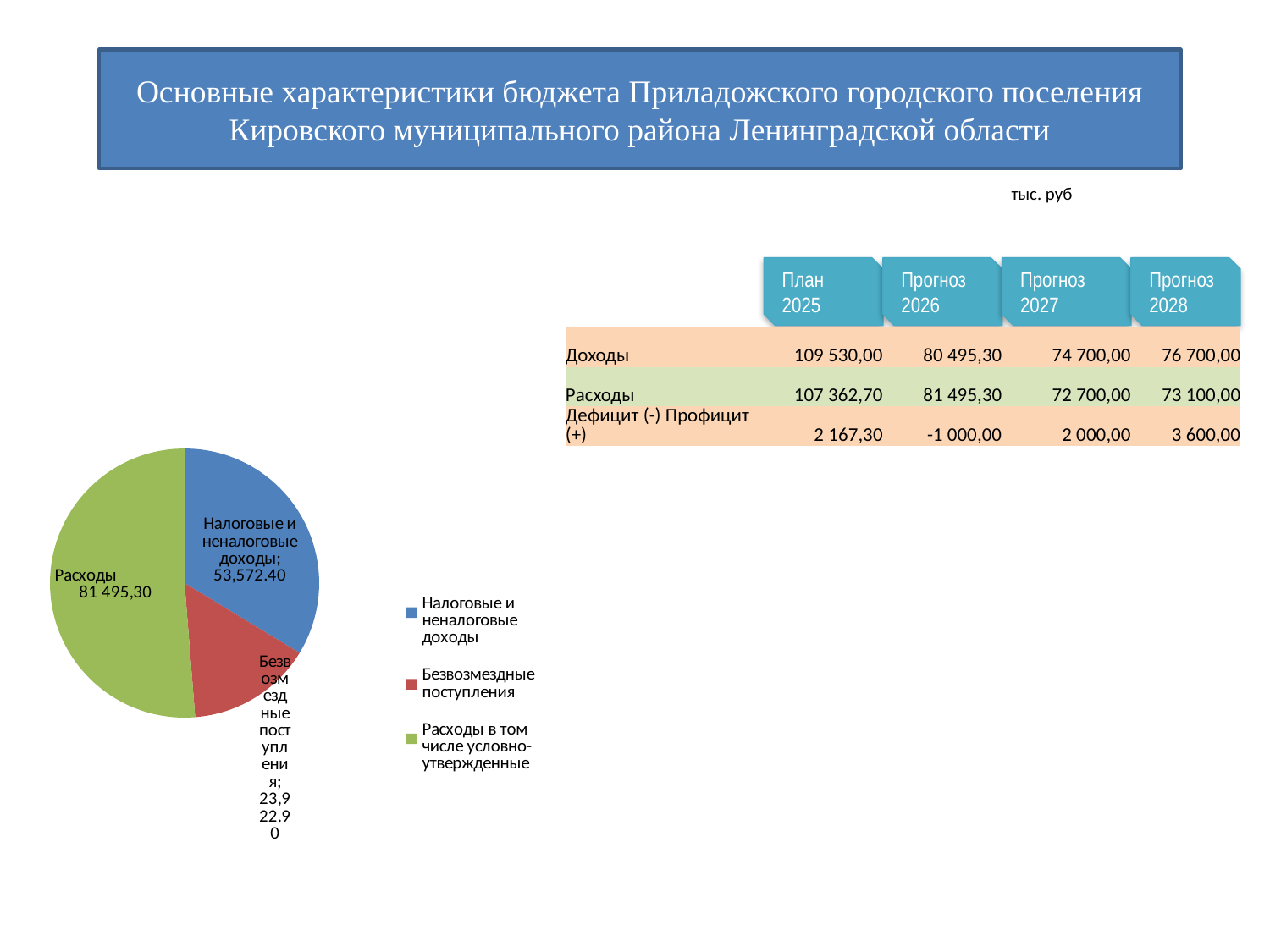

Основные характеристики бюджета Приладожского городского поселения Кировского муниципального района Ленинградской области
тыс. руб

План
2025
Прогноз 2026
Прогноз 2027
Прогноз
2028
| Доходы | 109 530,00 | 80 495,30 | 74 700,00 | 76 700,00 |
| --- | --- | --- | --- | --- |
| Расходы | 107 362,70 | 81 495,30 | 72 700,00 | 73 100,00 |
| Дефицит (-) Профицит (+) | 2 167,30 | -1 000,00 | 2 000,00 | 3 600,00 |

### Chart

| Category |  |
|---|---|
| Налоговые и неналоговые доходы | 53572.4 |
| Безвозмездные поступления | 23922.9 |
| Расходы в том числе условно-утвержденные | 81495.3 |